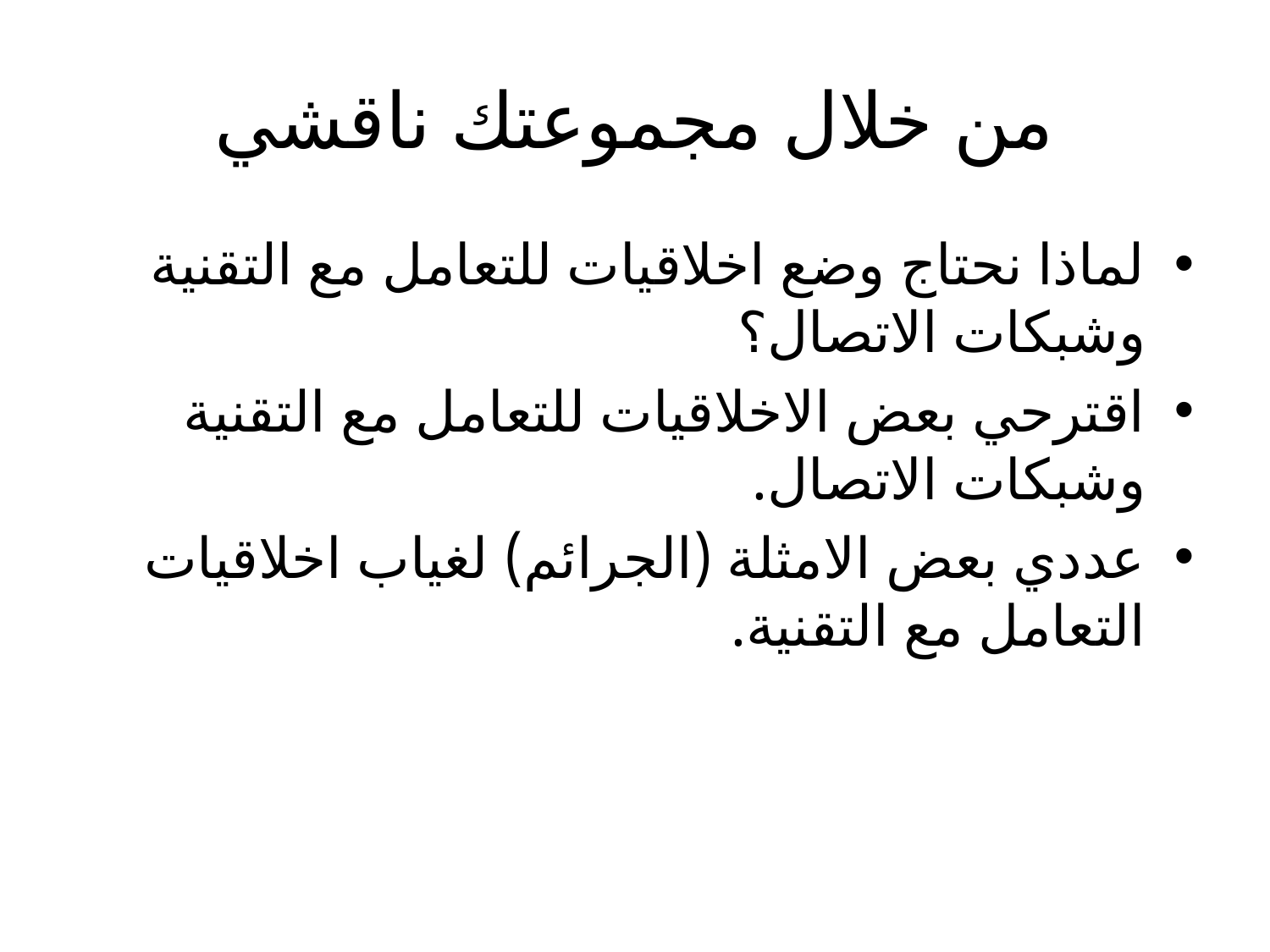

# من خلال مجموعتك ناقشي
لماذا نحتاج وضع اخلاقيات للتعامل مع التقنية وشبكات الاتصال؟
اقترحي بعض الاخلاقيات للتعامل مع التقنية وشبكات الاتصال.
عددي بعض الامثلة (الجرائم) لغياب اخلاقيات التعامل مع التقنية.